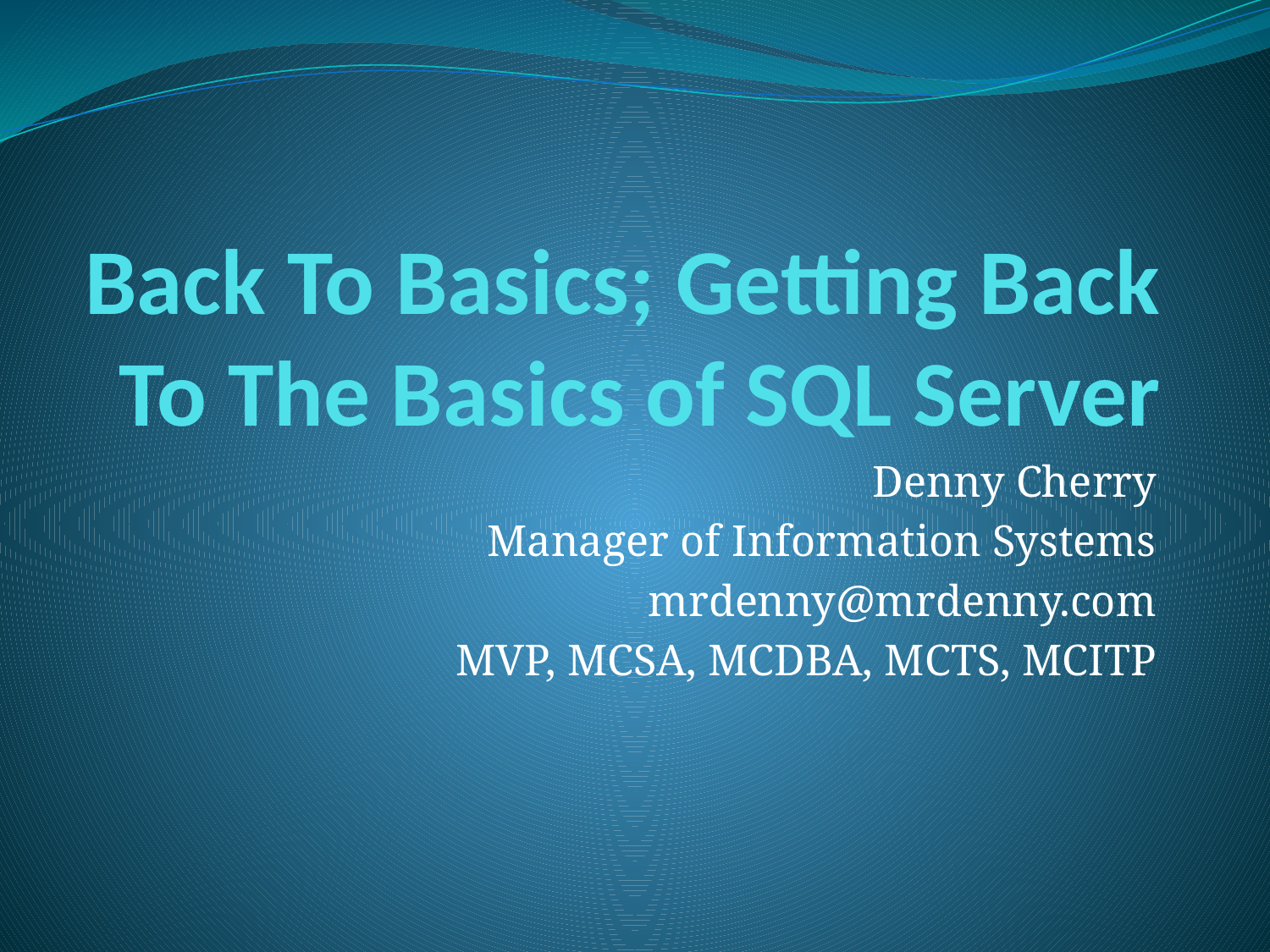

# Back To Basics; Getting Back To The Basics of SQL Server
Denny Cherry
Manager of Information Systems
mrdenny@mrdenny.com
MVP, MCSA, MCDBA, MCTS, MCITP